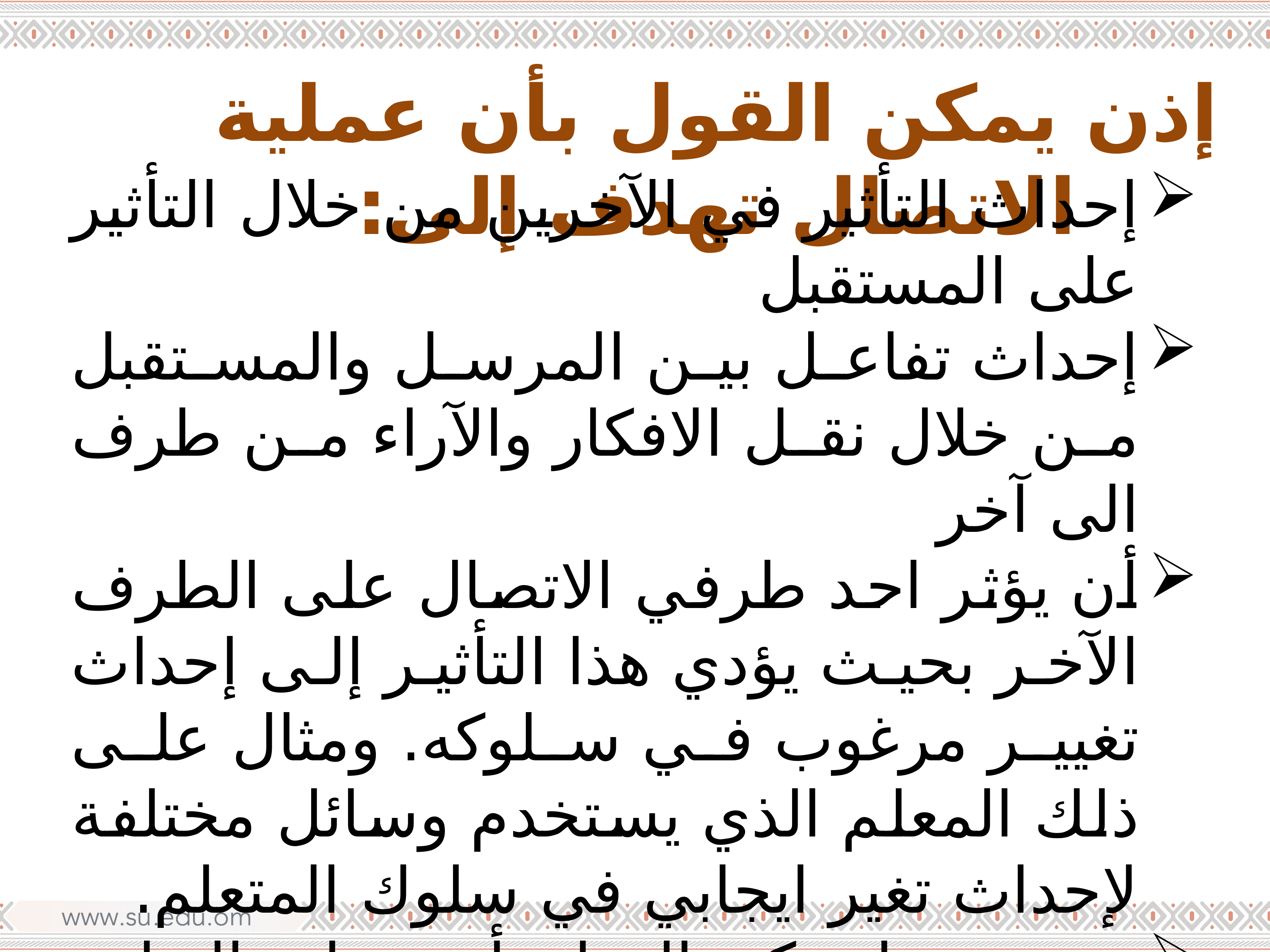

إذن يمكن القول بأن عملية الاتصال تهدف إلى:
إحداث التأثير في الآخرين من خلال التأثير على المستقبل
إحداث تفاعل بين المرسل والمستقبل من خلال نقل الافكار والآراء من طرف الى آخر
أن يؤثر احد طرفي الاتصال على الطرف الآخر بحيث يؤدي هذا التأثير إلى إحداث تغيير مرغوب في سلوكه. ومثال على ذلك المعلم الذي يستخدم وسائل مختلفة لإحداث تغير ايجابي في سلوك المتعلم.
    من هنا يمكن القول بأن عملية التعليم والتعلم هي عملية اتصال وتبادل للمعلومات بين المعلم وطلبته عن طريق استخدام الالفاظ والرسوم والصور والأفلام والفيديو والمجسمات والأجهزة والآلات وغيرها.